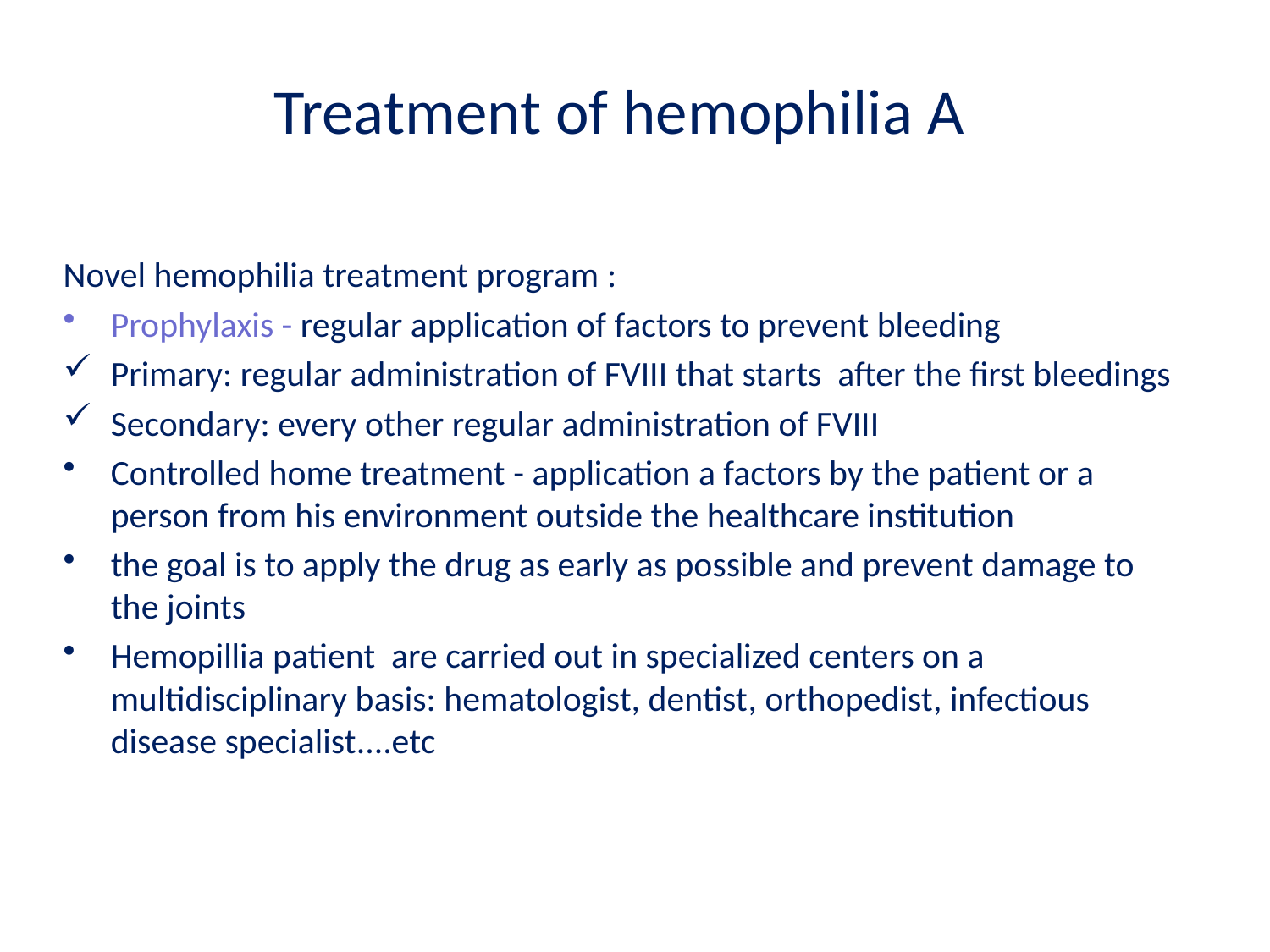

Treatment of hemophilia A
Novel hemophilia treatment program :
Prophylaxis - regular application of factors to prevent bleeding
Primary: regular administration of FVIII that starts  after the first bleedings
Secondary: every other regular administration of FVIII
Controlled home treatment - application a factors by the patient or a person from his environment outside the healthcare institution
the goal is to apply the drug as early as possible and prevent damage to the joints
Hemopillia patient  are carried out in specialized centers on a multidisciplinary basis: hematologist, dentist, orthopedist, infectious disease specialist....etc